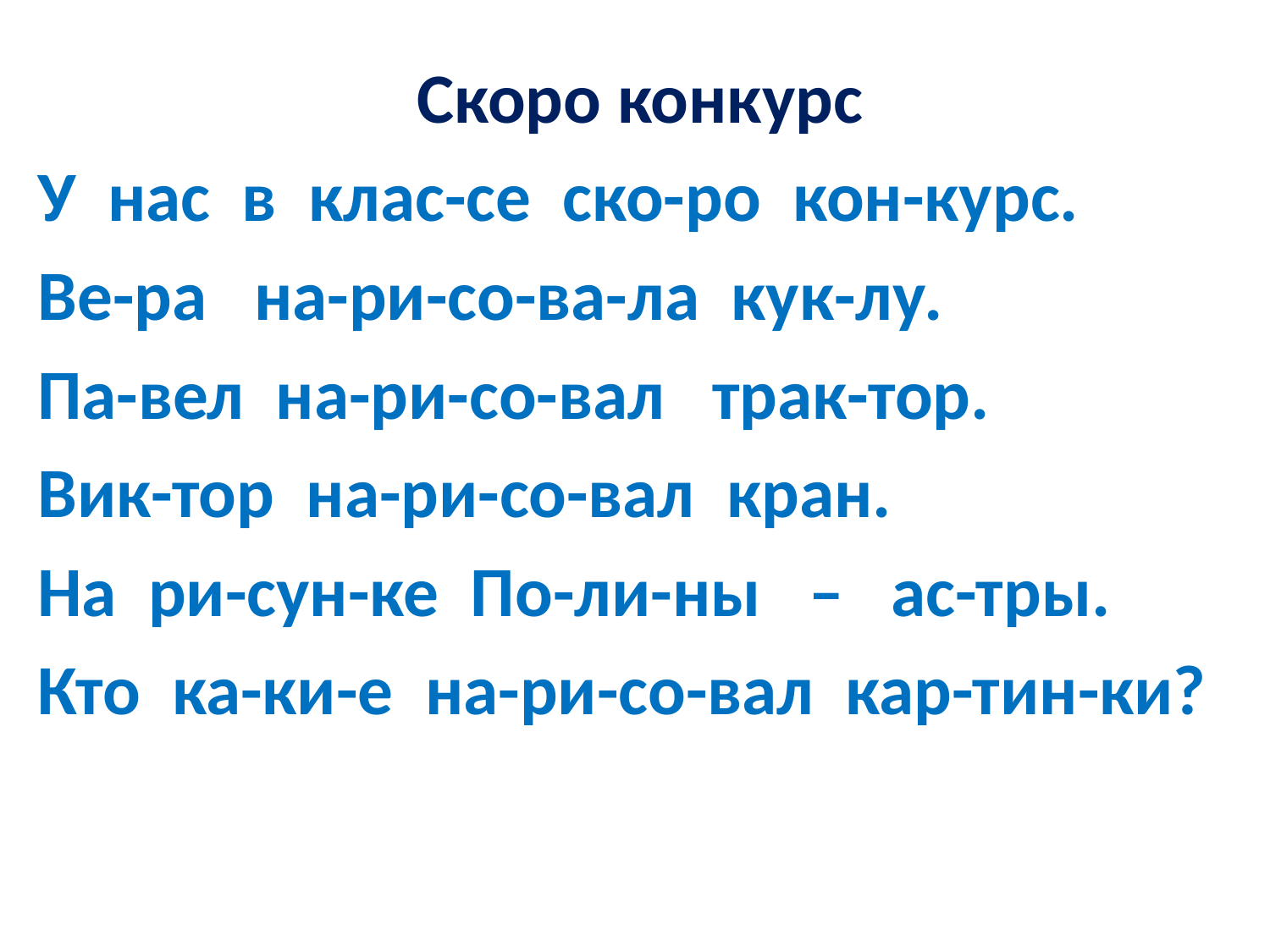

#
Скоро конкурс
У  нас  в  клас-се  ско-ро  кон-курс.
Ве-ра   на-ри-со-ва-ла  кук-лу.
Па-вел  на-ри-со-вал   трак-тор.
Вик-тор  на-ри-со-вал  кран.
На  ри-сун-ке  По-ли-ны   –   ас-тры.
Кто  ка-ки-е  на-ри-со-вал  кар-тин-ки?